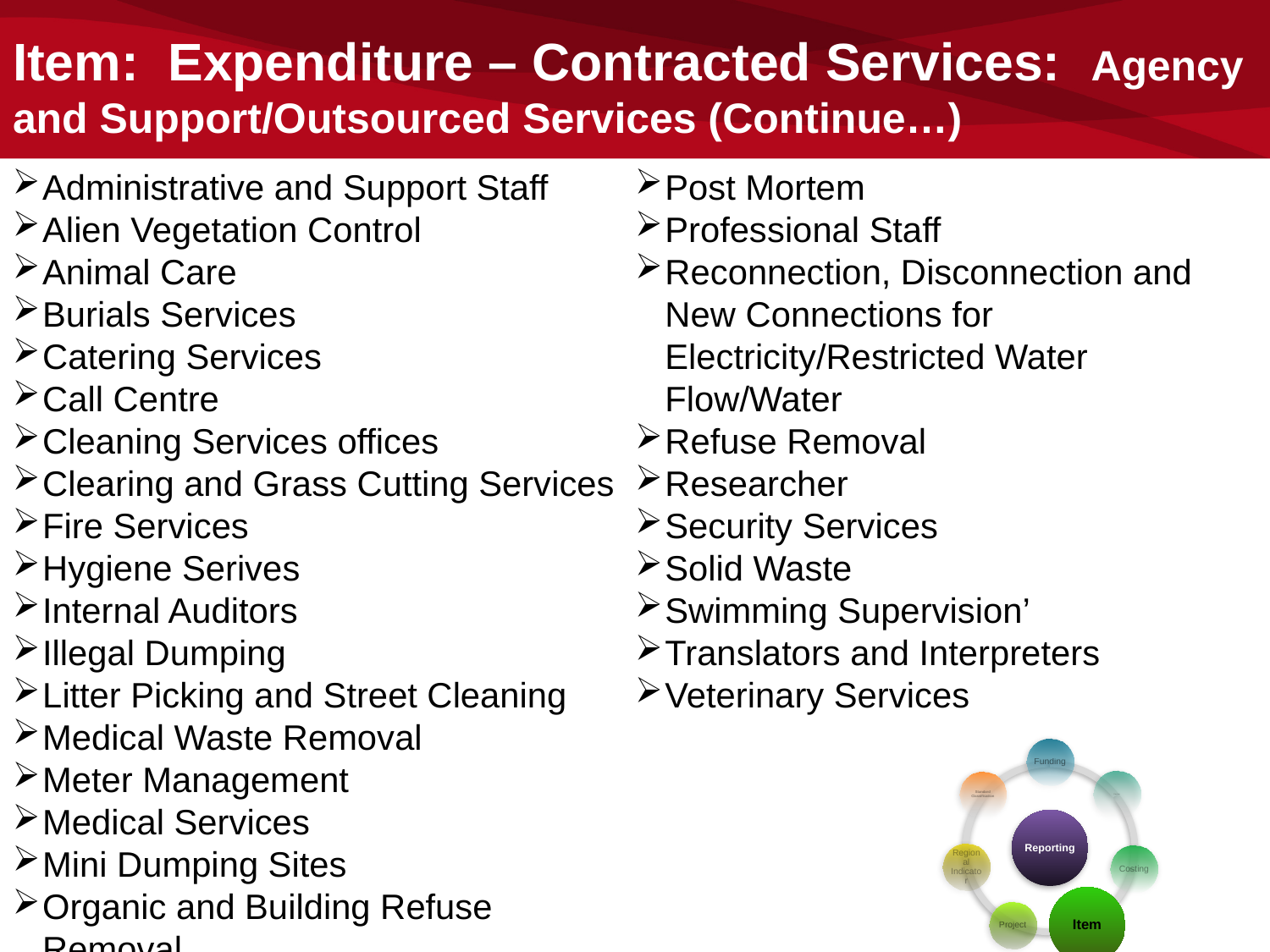

# Item:  Expenditure – Contracted Services:  Agency and Support/Outsourced Services (Continue…)
Administrative and Support Staff
Alien Vegetation Control
Animal Care
Burials Services
Catering Services
Call Centre
Cleaning Services offices
Clearing and Grass Cutting Services
Fire Services
Hygiene Serives
Internal Auditors
Illegal Dumping
Litter Picking and Street Cleaning
Medical Waste Removal
Meter Management
Medical Services
Mini Dumping Sites
Organic and Building Refuse Removal
Personnel and Labour
Post Mortem
Professional Staff
Reconnection, Disconnection and New Connections for Electricity/Restricted Water Flow/Water
Refuse Removal
Researcher
Security Services
Solid Waste
Swimming Supervision’
Translators and Interpreters
Veterinary Services

Reporting
Funding
Function
Costing
Item
Project
Regional Indicator
Standard Classification
75